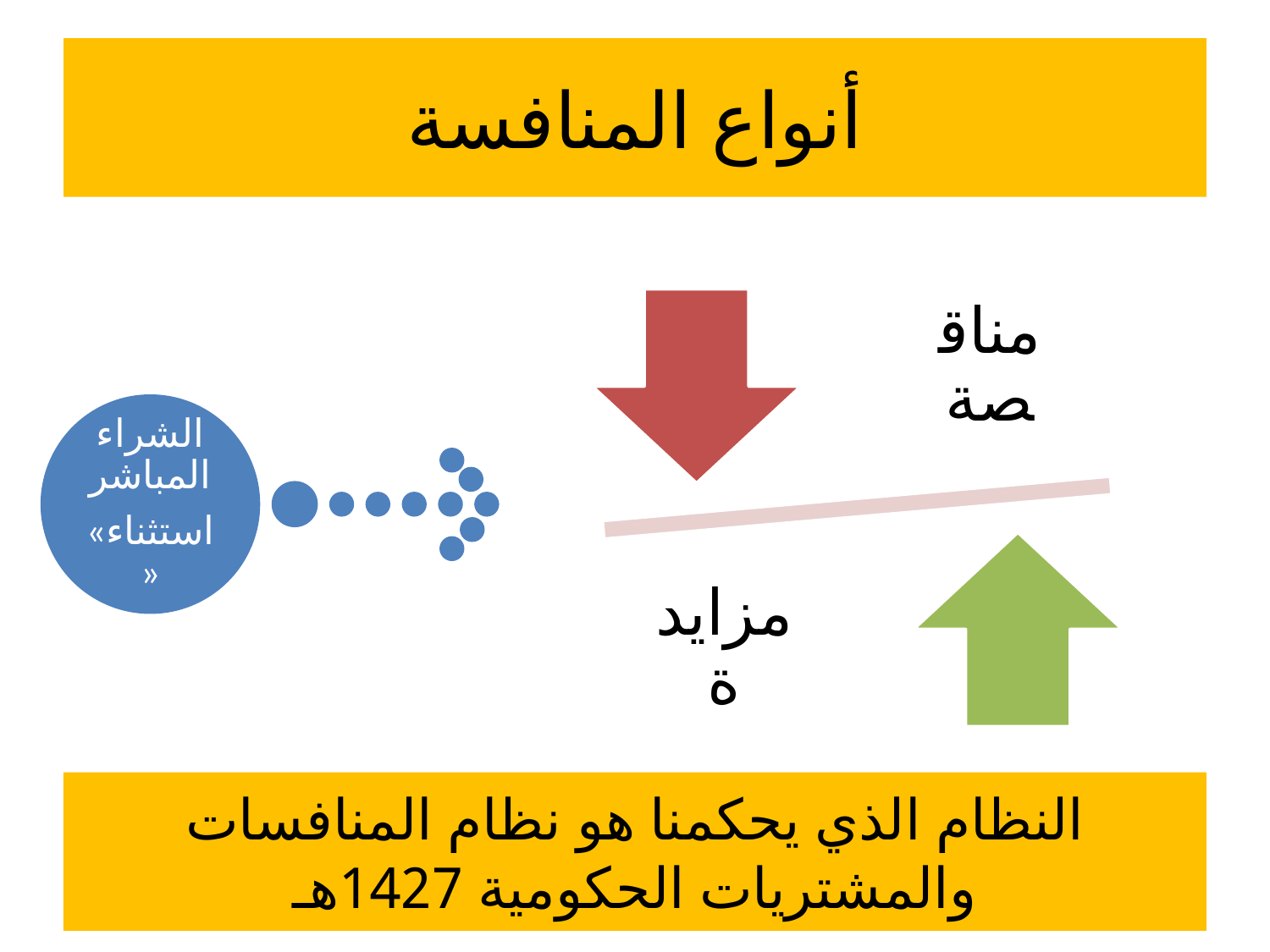

# أنواع المنافسة
مناقصة
مزايدة
الشراء المباشر
«استثناء»
النظام الذي يحكمنا هو نظام المنافسات والمشتريات الحكومية 1427هـ
7